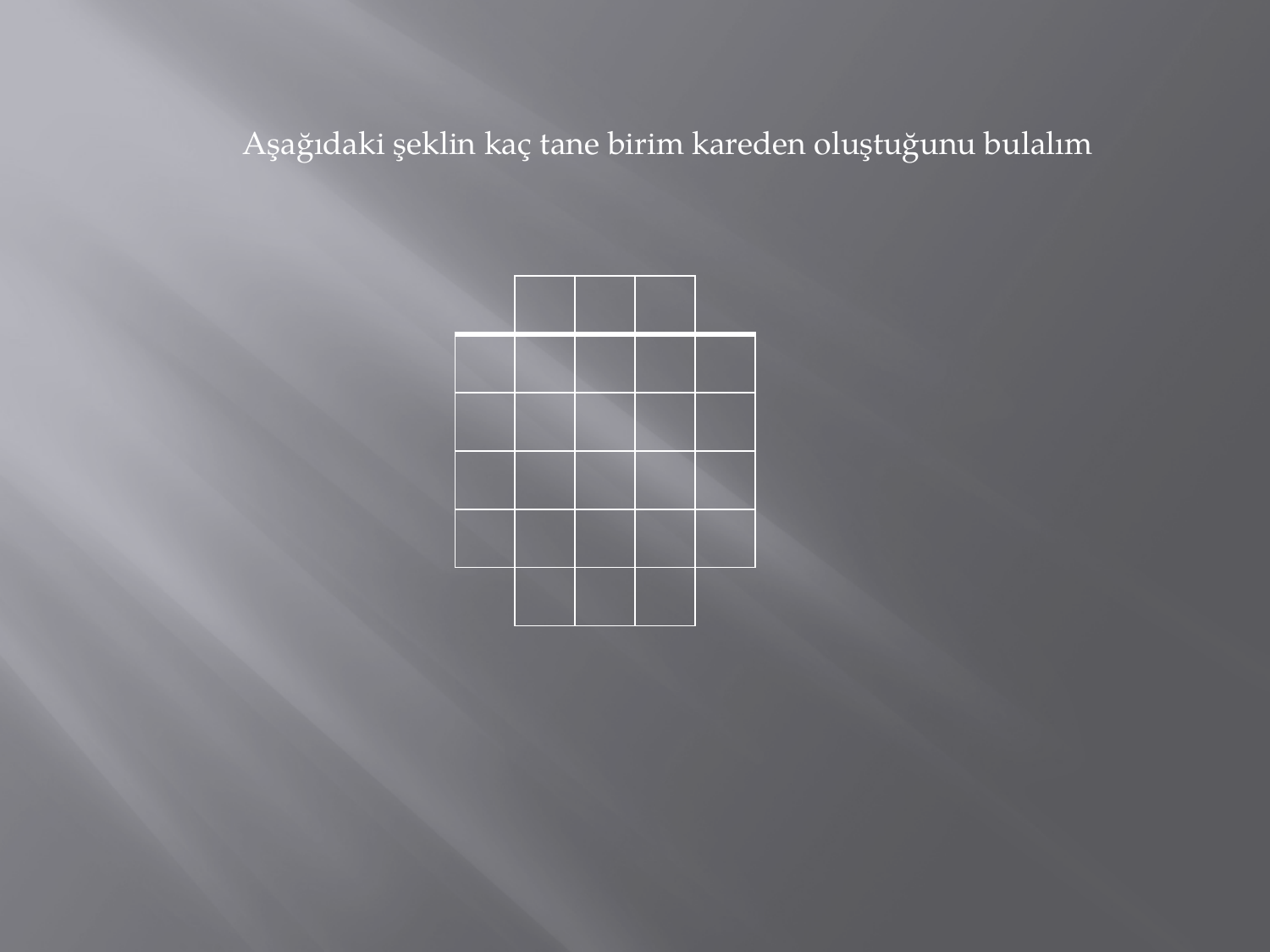

Aşağıdaki şeklin kaç tane birim kareden oluştuğunu bulalım
|  |  |  |  |  |
| --- | --- | --- | --- | --- |
|  |  |  |  |  |
|  |  |  |  |  |
|  |  |  |  |  |
|  |  |  |  |  |
|  |  |  |  |  |